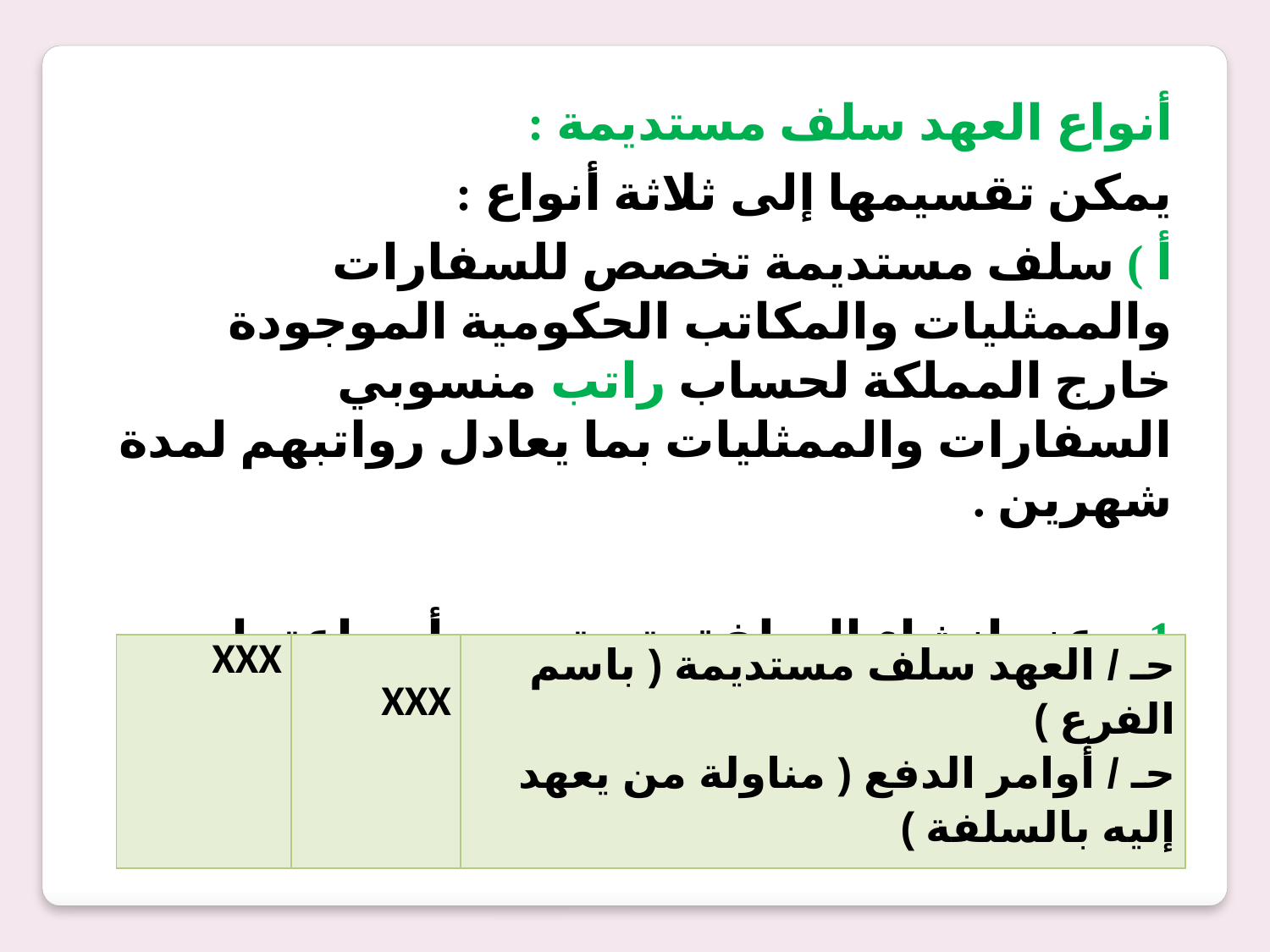

أنواع العهد سلف مستديمة :
يمكن تقسيمها إلى ثلاثة أنواع :
أ ) سلف مستديمة تخصص للسفارات والممثليات والمكاتب الحكومية الموجودة خارج المملكة لحساب راتب منسوبي السفارات والممثليات بما يعادل رواتبهم لمدة شهرين .

1 – عند إنشاء السلفة يتم تحرير أمر اعتماد صرف يكون القيد من واقعه :

| XXX | XXX | حـ / العهد سلف مستديمة ( باسم الفرع ) حـ / أوامر الدفع ( مناولة من يعهد إليه بالسلفة ) |
| --- | --- | --- |